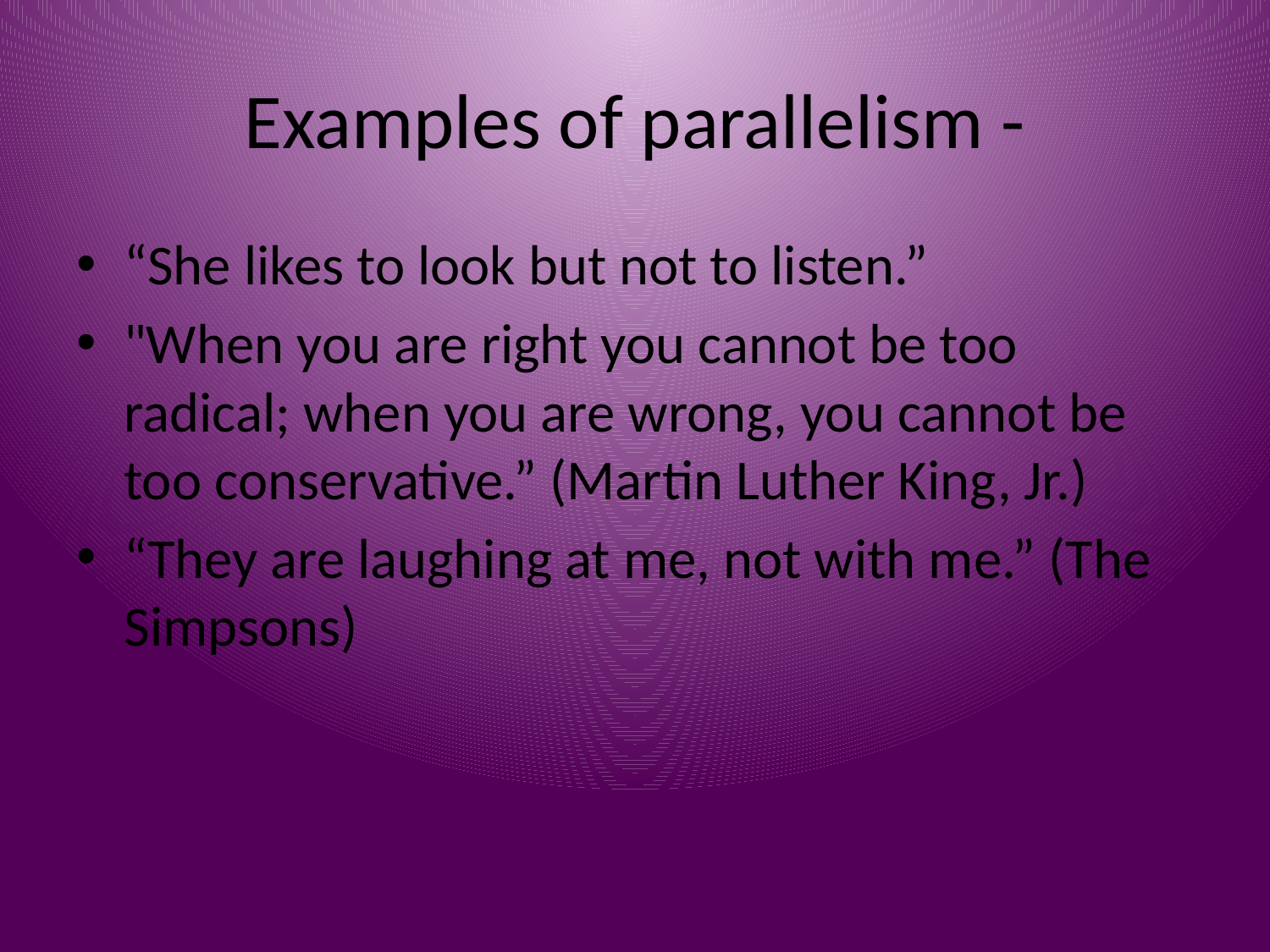

# Examples of parallelism -
“She likes to look but not to listen.”
"When you are right you cannot be too radical; when you are wrong, you cannot be too conservative.” (Martin Luther King, Jr.)
“They are laughing at me, not with me.” (The Simpsons)